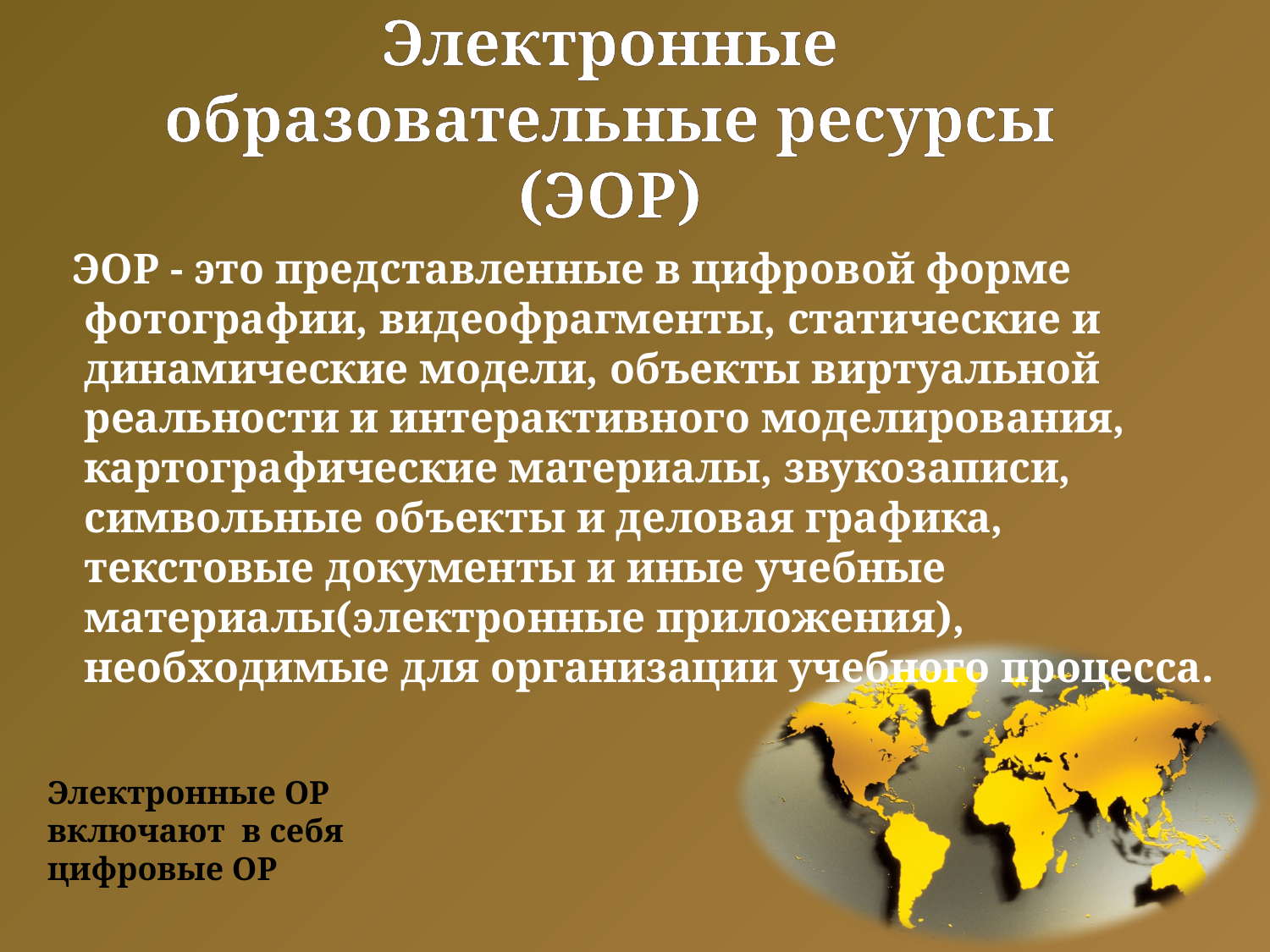

# Электронные образовательные ресурсы (ЭОР)
    ЭОР - это представленные в цифровой форме фотографии, видеофрагменты, статические и динамические модели, объекты виртуальной реальности и интерактивного моделирования, картографические материалы, звукозаписи, символьные объекты и деловая графика, текстовые документы и иные учебные материалы(электронные приложения), необходимые для организации учебного процесса.
Электронные ОР  включают  в себя цифровые ОР